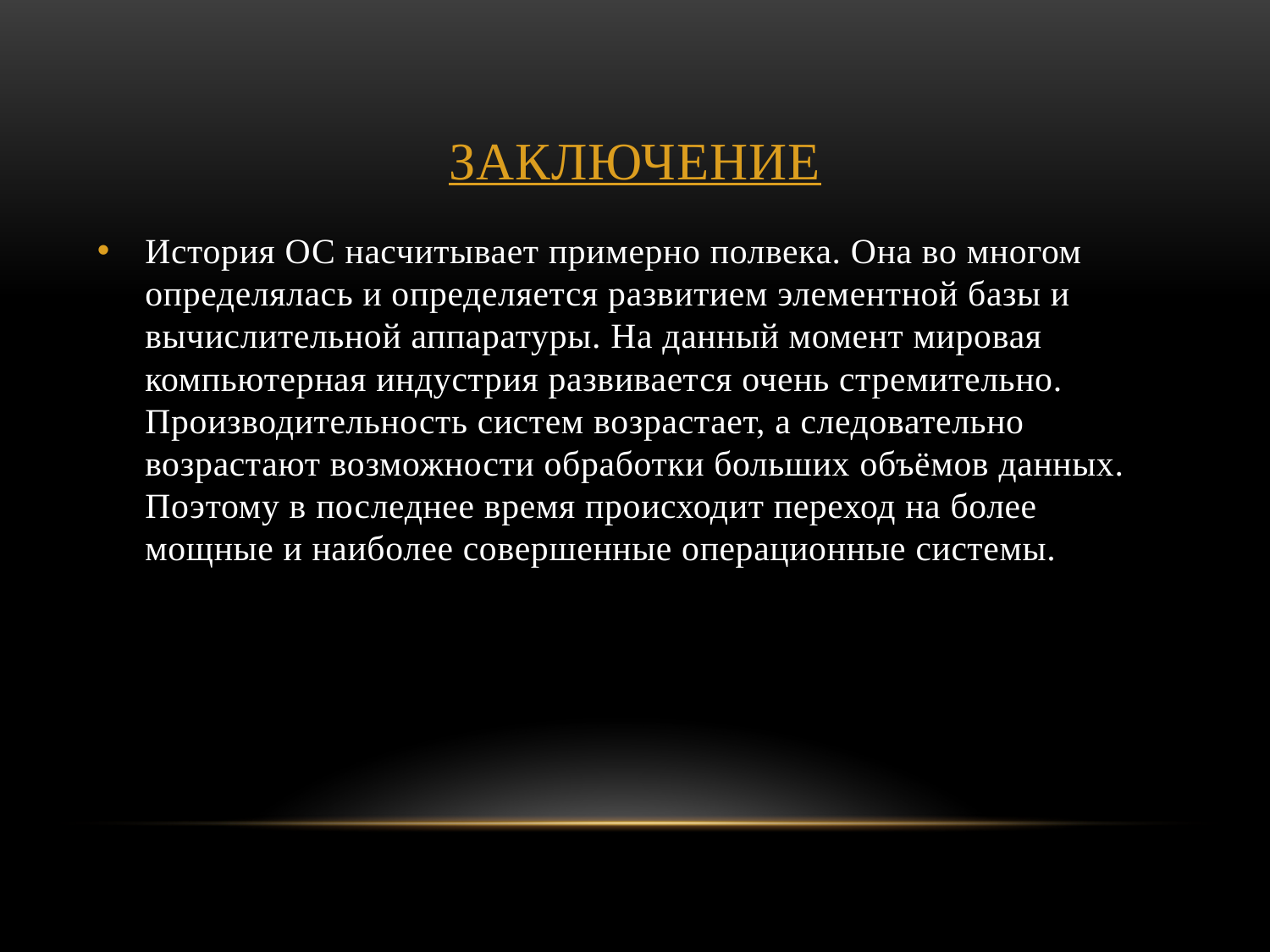

# Заключение
История ОС насчитывает примерно полвека. Она во многом определялась и определяется развитием элементной базы и вычислительной аппаратуры. На данный момент мировая компьютерная индустрия развивается очень стремительно. Производительность систем возрастает, а следовательно возрастают возможности обработки больших объёмов данных. Поэтому в последнее время происходит переход на более мощные и наиболее совершенные операционные системы.